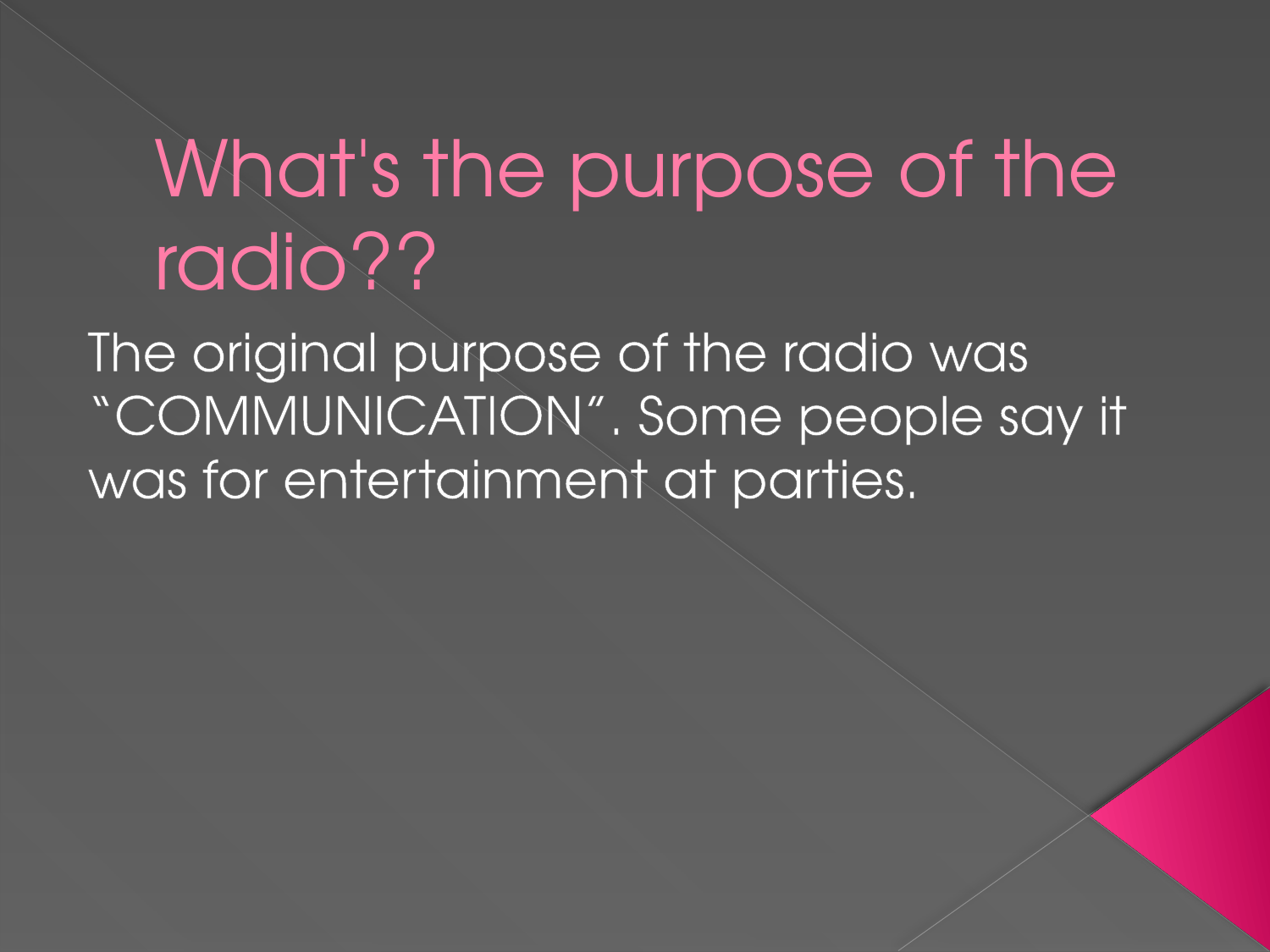

# What's the purpose of the radio??
The original purpose of the radio was “COMMUNICATION”. Some people say it was for entertainment at parties.